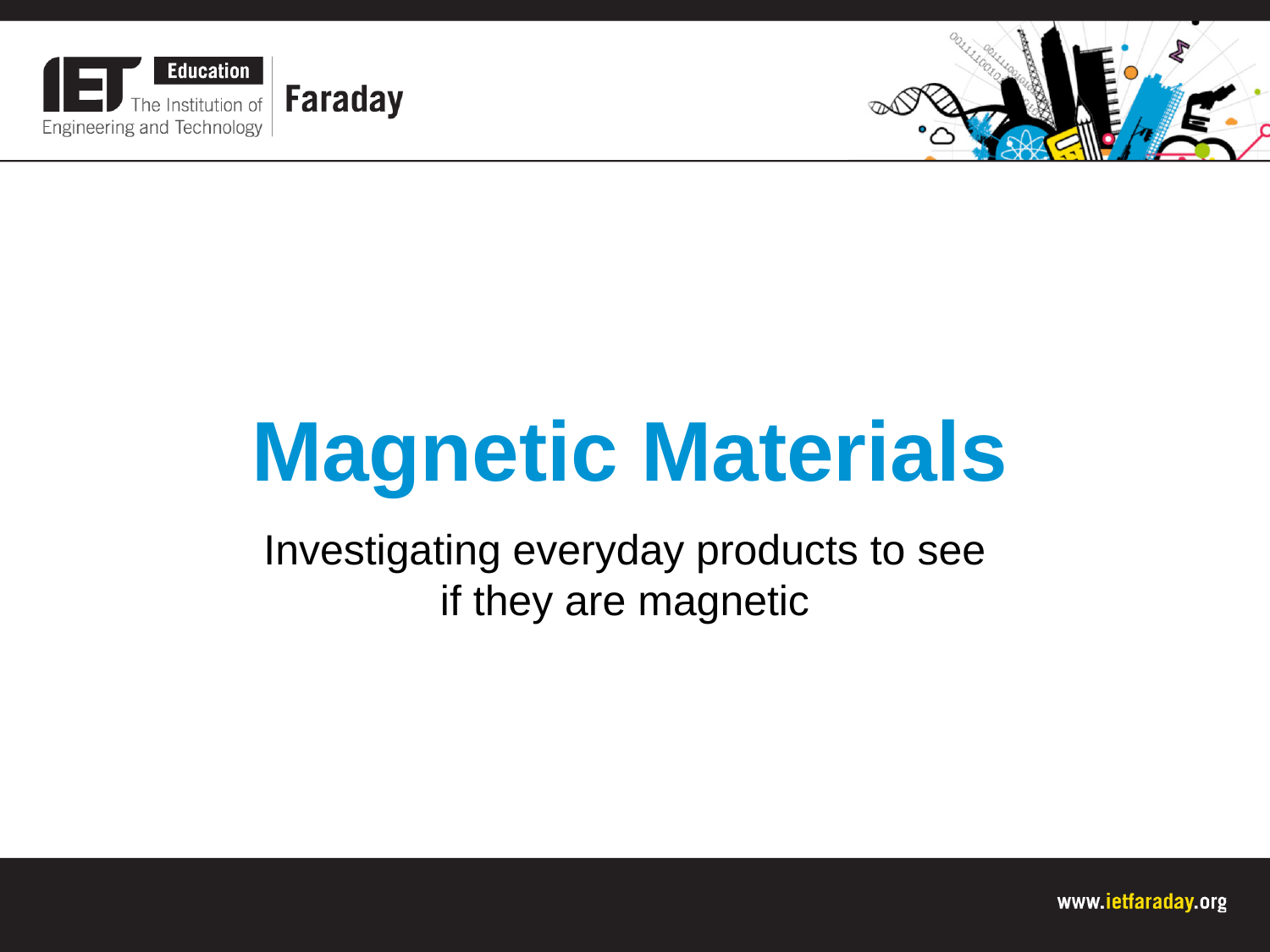

Magnetic Materials
Investigating everyday products to see if they are magnetic